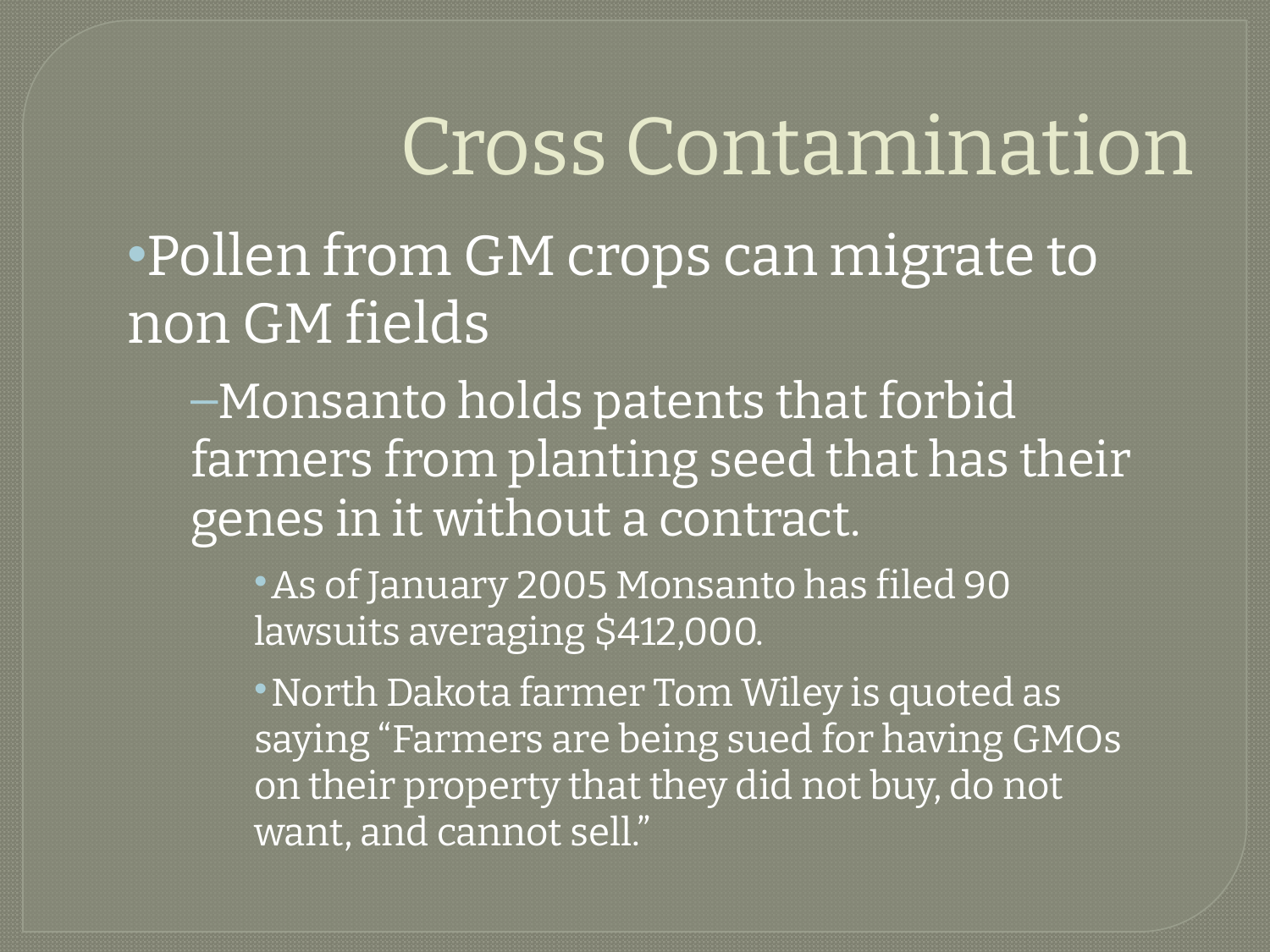

# Cross Contamination
Pollen from GM crops can migrate to non GM fields
Monsanto holds patents that forbid farmers from planting seed that has their genes in it without a contract.
As of January 2005 Monsanto has filed 90 lawsuits averaging $412,000.
North Dakota farmer Tom Wiley is quoted as saying “Farmers are being sued for having GMOs on their property that they did not buy, do not want, and cannot sell.”